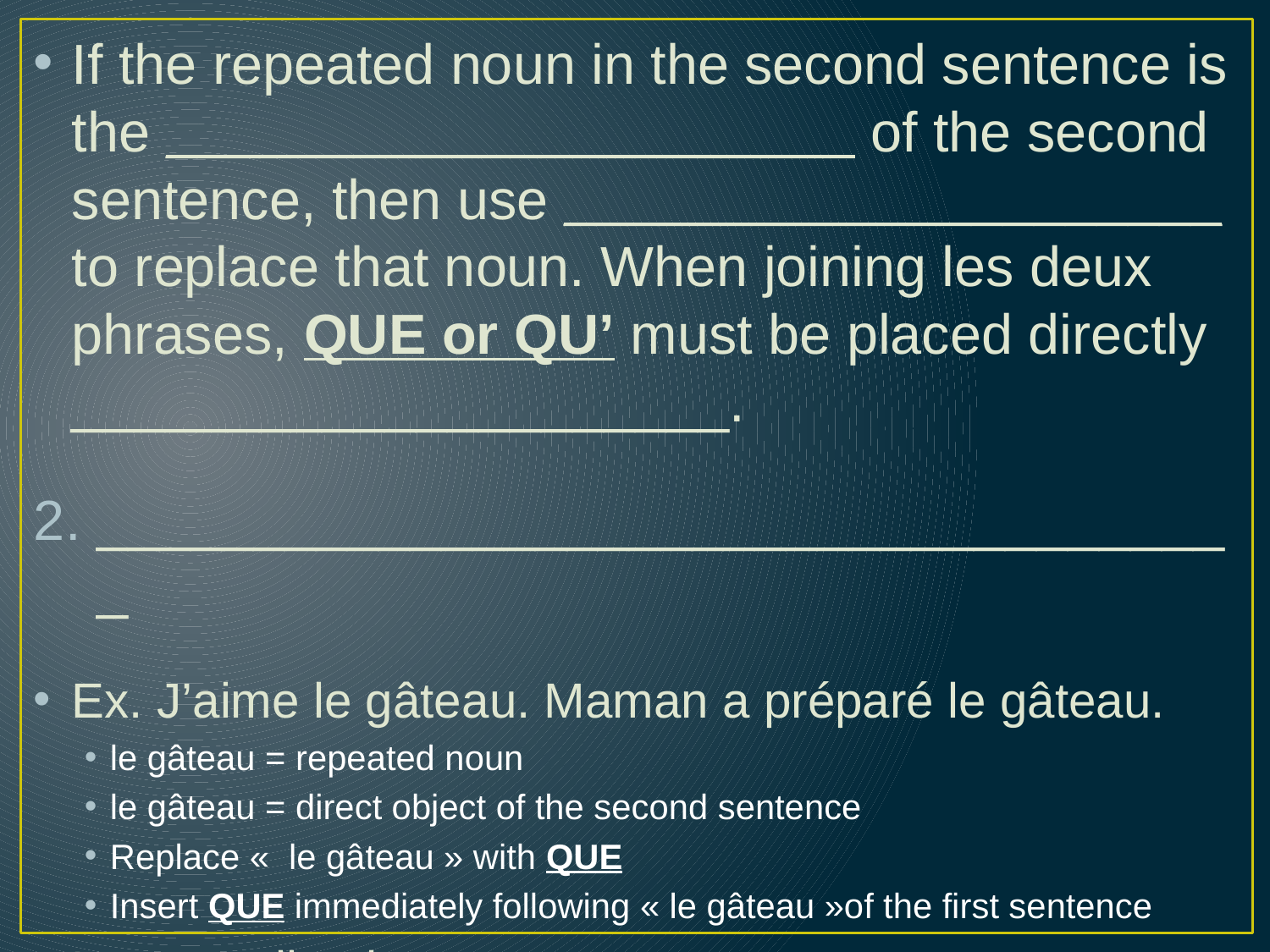

If the repeated noun in the second sentence is the ______________________ of the second sentence, then use _____________________ to replace that noun. When joining les deux phrases, QUE or QU’ must be placed directly _____________________.

_____________________________________

Ex. J’aime le gâteau. Maman a préparé le gâteau.
le gâteau = repeated noun
le gâteau = direct object of the second sentence
Replace «  le gâteau » with QUE
Insert QUE immediately following « le gâteau »of the first sentence
La nouvelle phrase: _________________________________________________